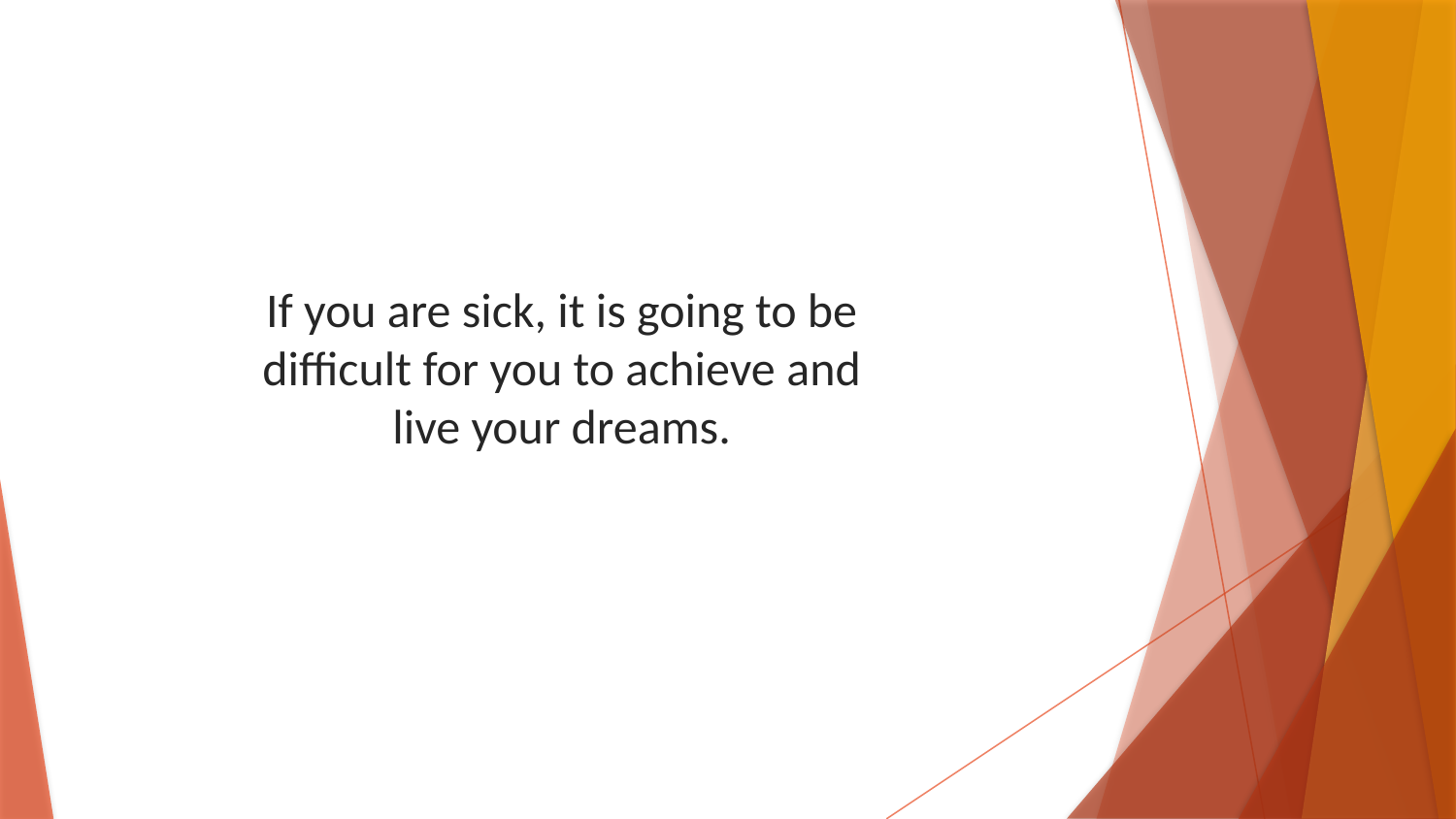

If you are sick, it is going to be difficult for you to achieve and live your dreams.